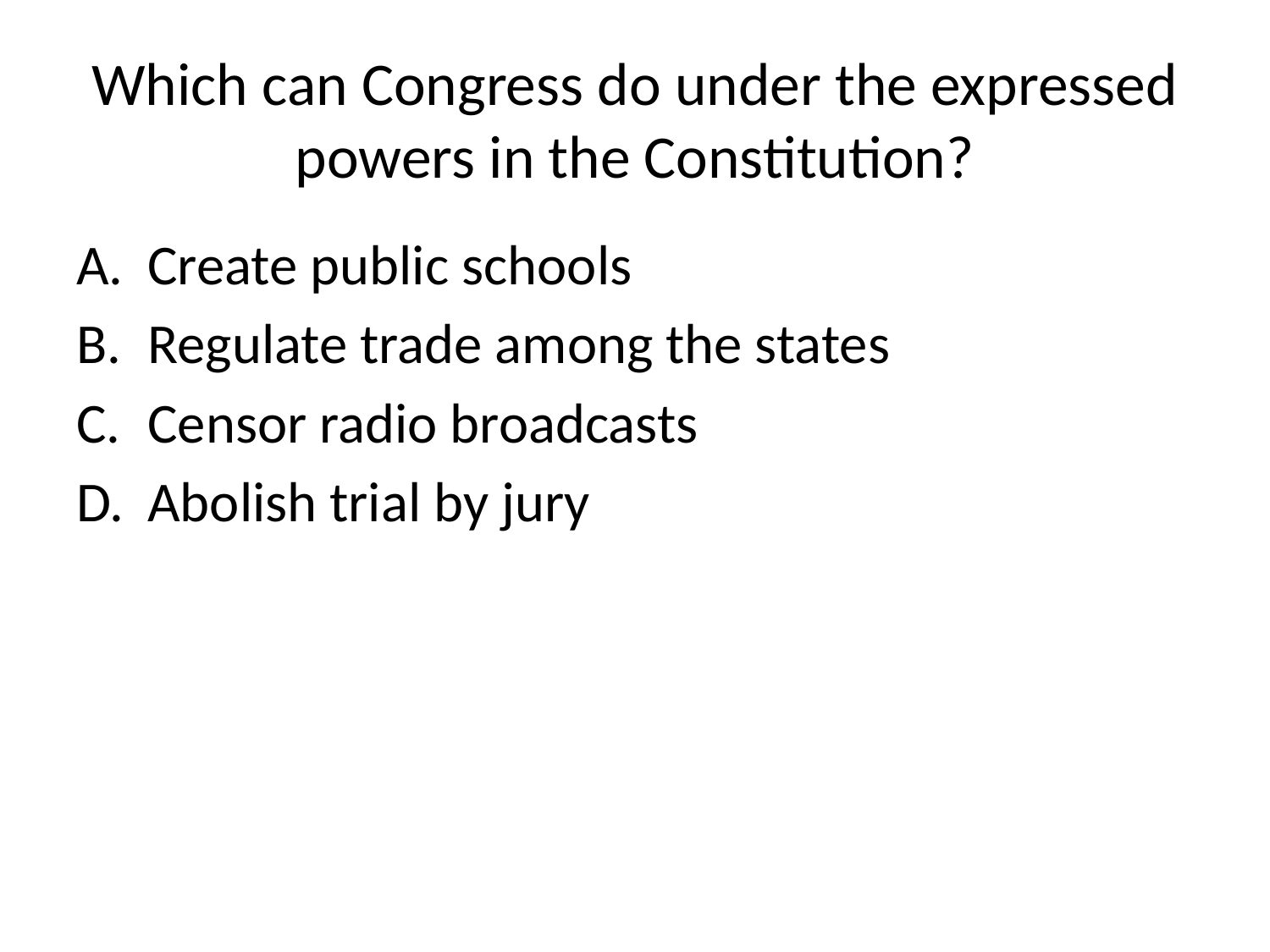

# Which can Congress do under the expressed powers in the Constitution?
Create public schools
Regulate trade among the states
Censor radio broadcasts
Abolish trial by jury